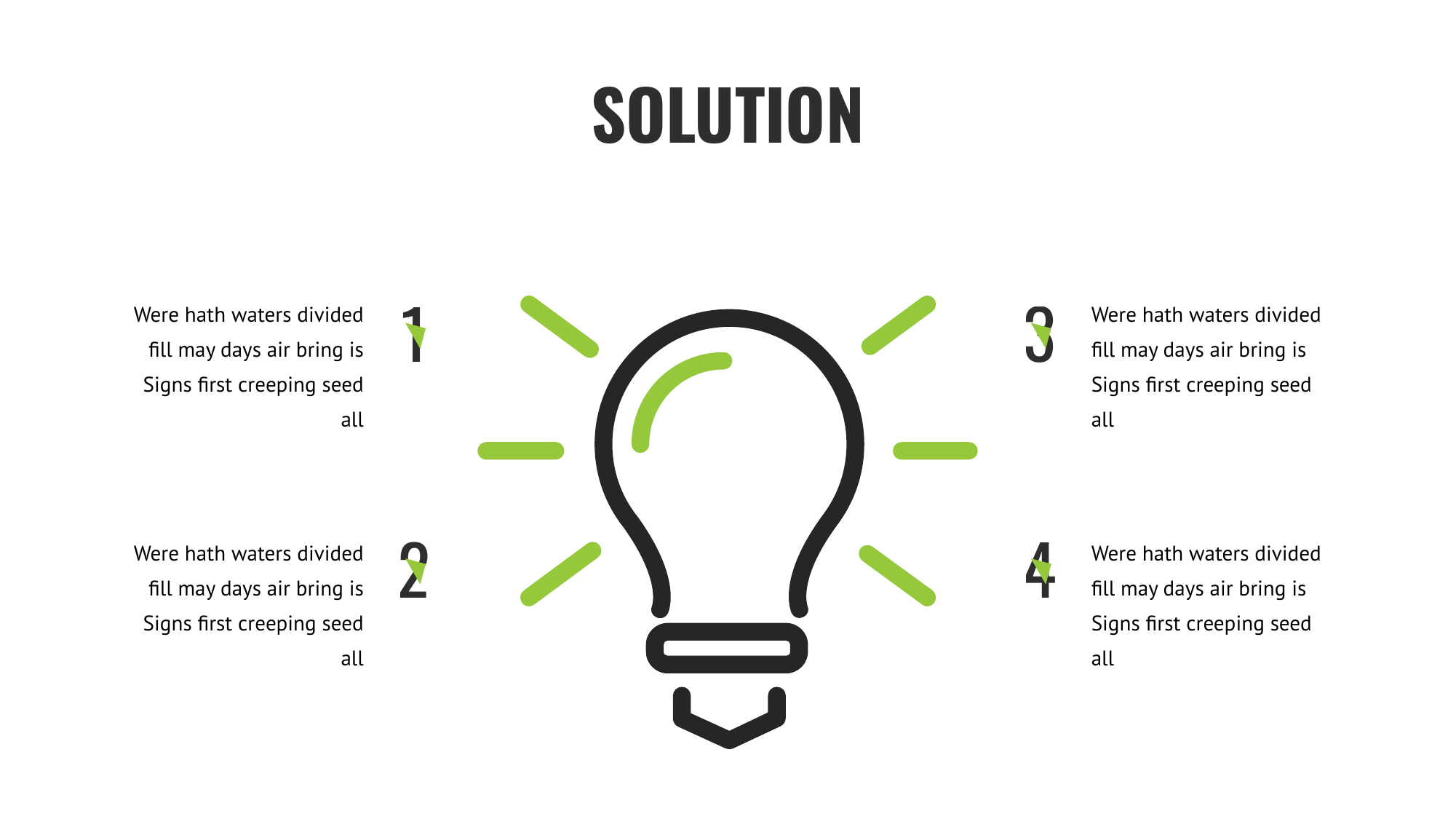

SOLUTION
Were hath waters divided fill may days air bring is Signs first creeping seed all
Were hath waters divided fill may days air bring is Signs first creeping seed all
1
3

2
4
Were hath waters divided fill may days air bring is Signs first creeping seed all
Were hath waters divided fill may days air bring is Signs first creeping seed all